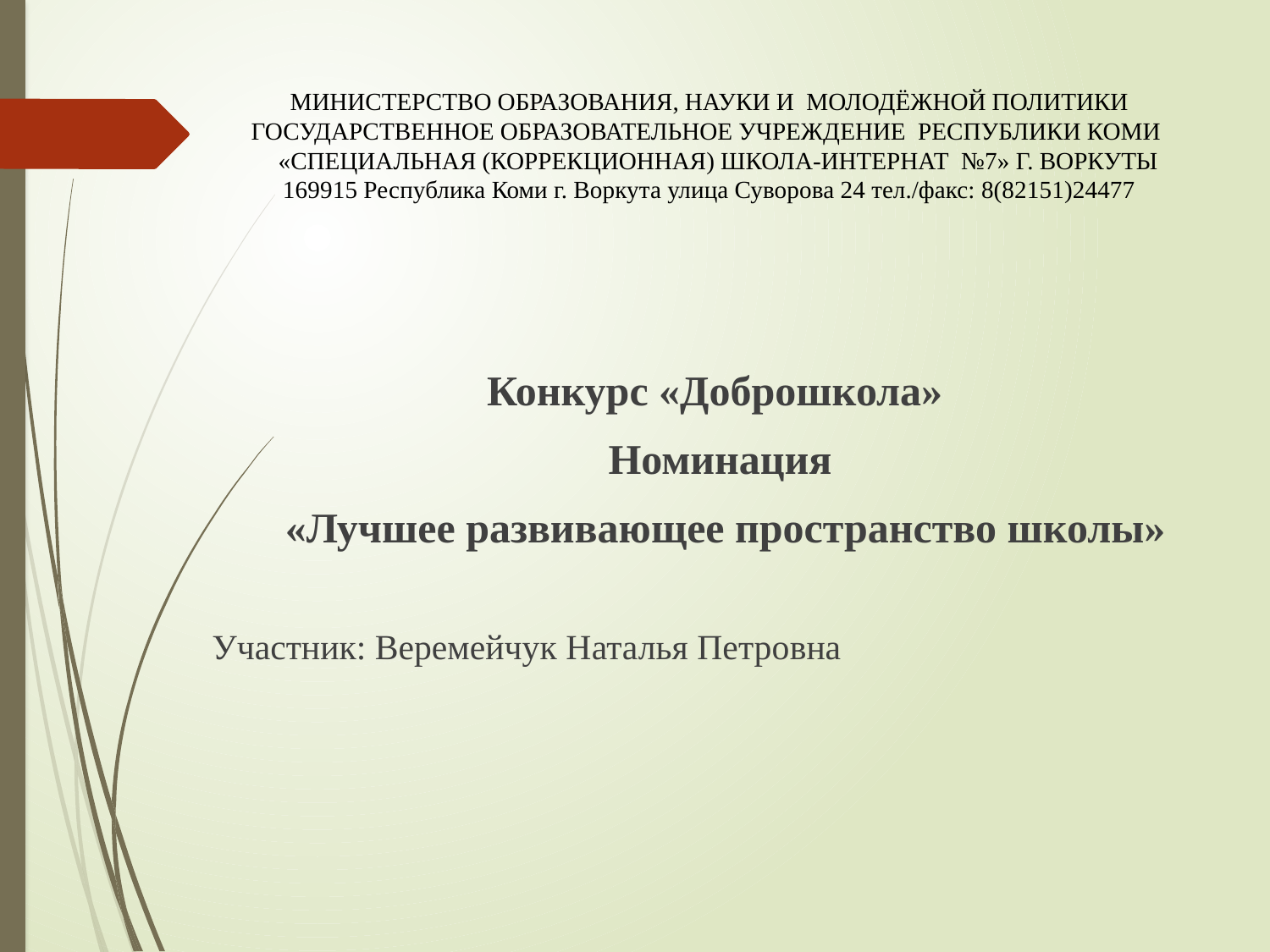

# МИНИСТЕРСТВО ОБРАЗОВАНИЯ, НАУКИ И  МОЛОДЁЖНОЙ ПОЛИТИКИ ГОСУДАРСТВЕННОЕ ОБРАЗОВАТЕЛЬНОЕ УЧРЕЖДЕНИЕ  РЕСПУБЛИКИ КОМИ «СПЕЦИАЛЬНАЯ (КОРРЕКЦИОННАЯ) ШКОЛА-ИНТЕРНАТ  №7» Г. ВОРКУТЫ 169915 Республика Коми г. Воркута улица Суворова 24 тел./факс: 8(82151)24477
Конкурс «Доброшкола»
Номинация
 «Лучшее развивающее пространство школы»

Участник: Веремейчук Наталья Петровна